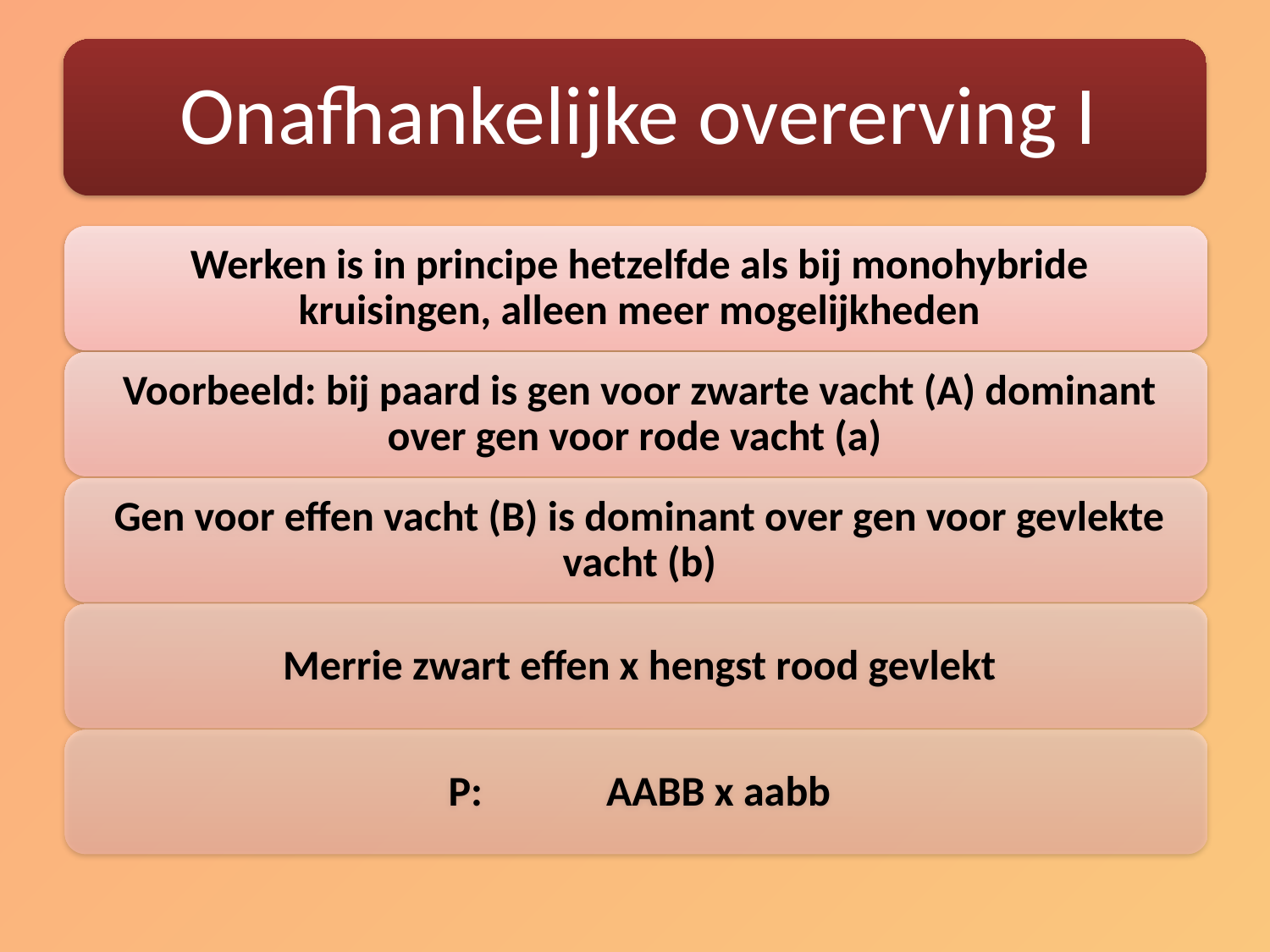

Onafhankelijke overerving I
Werken is in principe hetzelfde als bij monohybride kruisingen, alleen meer mogelijkheden
Voorbeeld: bij paard is gen voor zwarte vacht (A) dominant over gen voor rode vacht (a)
Gen voor effen vacht (B) is dominant over gen voor gevlekte vacht (b)
Merrie zwart effen x hengst rood gevlekt
P:             AABB x aabb